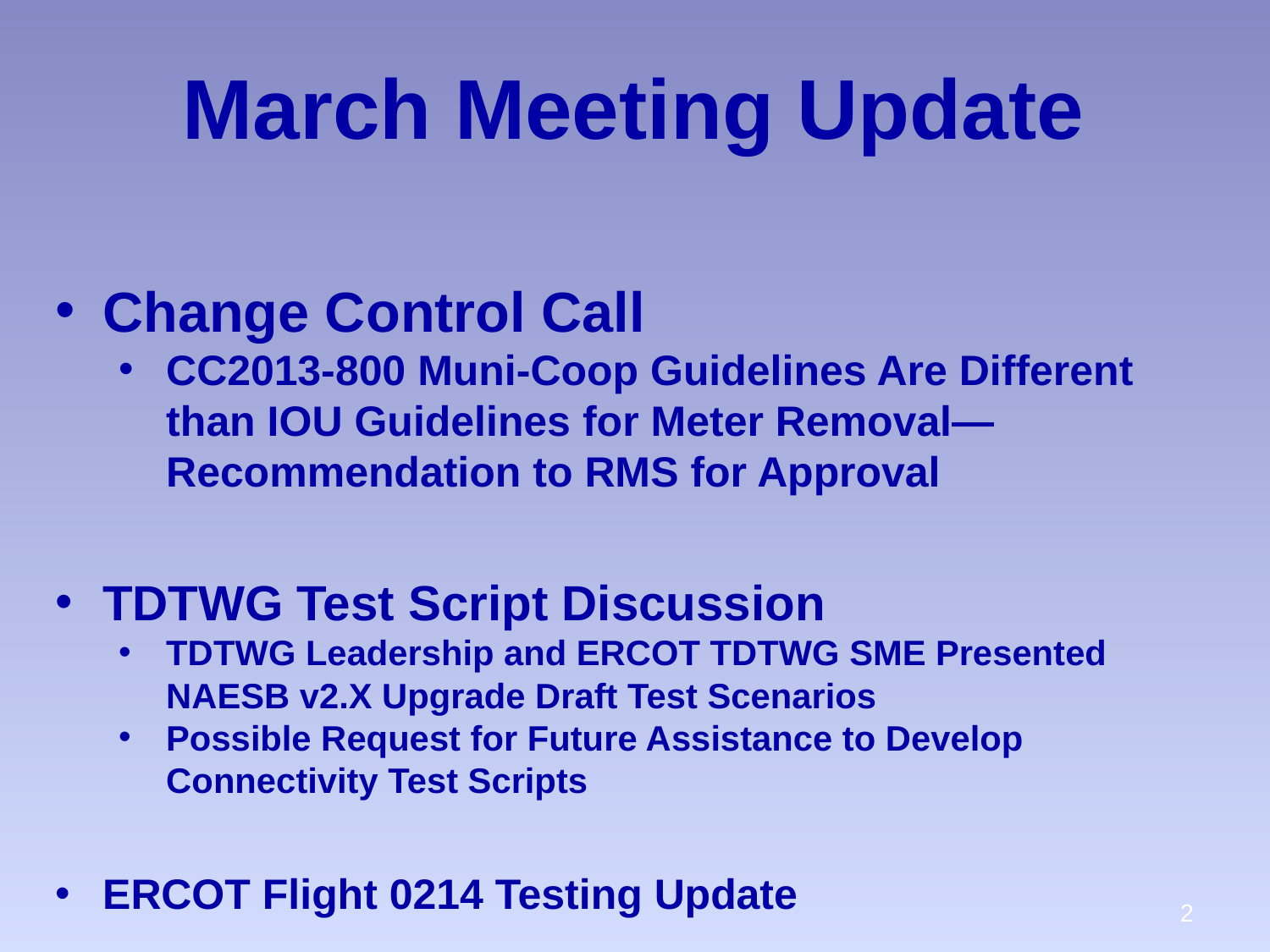

March Meeting Update

Change Control Call
CC2013-800 Muni-Coop Guidelines Are Different than IOU Guidelines for Meter Removal—Recommendation to RMS for Approval

TDTWG Test Script Discussion
TDTWG Leadership and ERCOT TDTWG SME Presented NAESB v2.X Upgrade Draft Test Scenarios
Possible Request for Future Assistance to Develop Connectivity Test Scripts

ERCOT Flight 0214 Testing Update

2